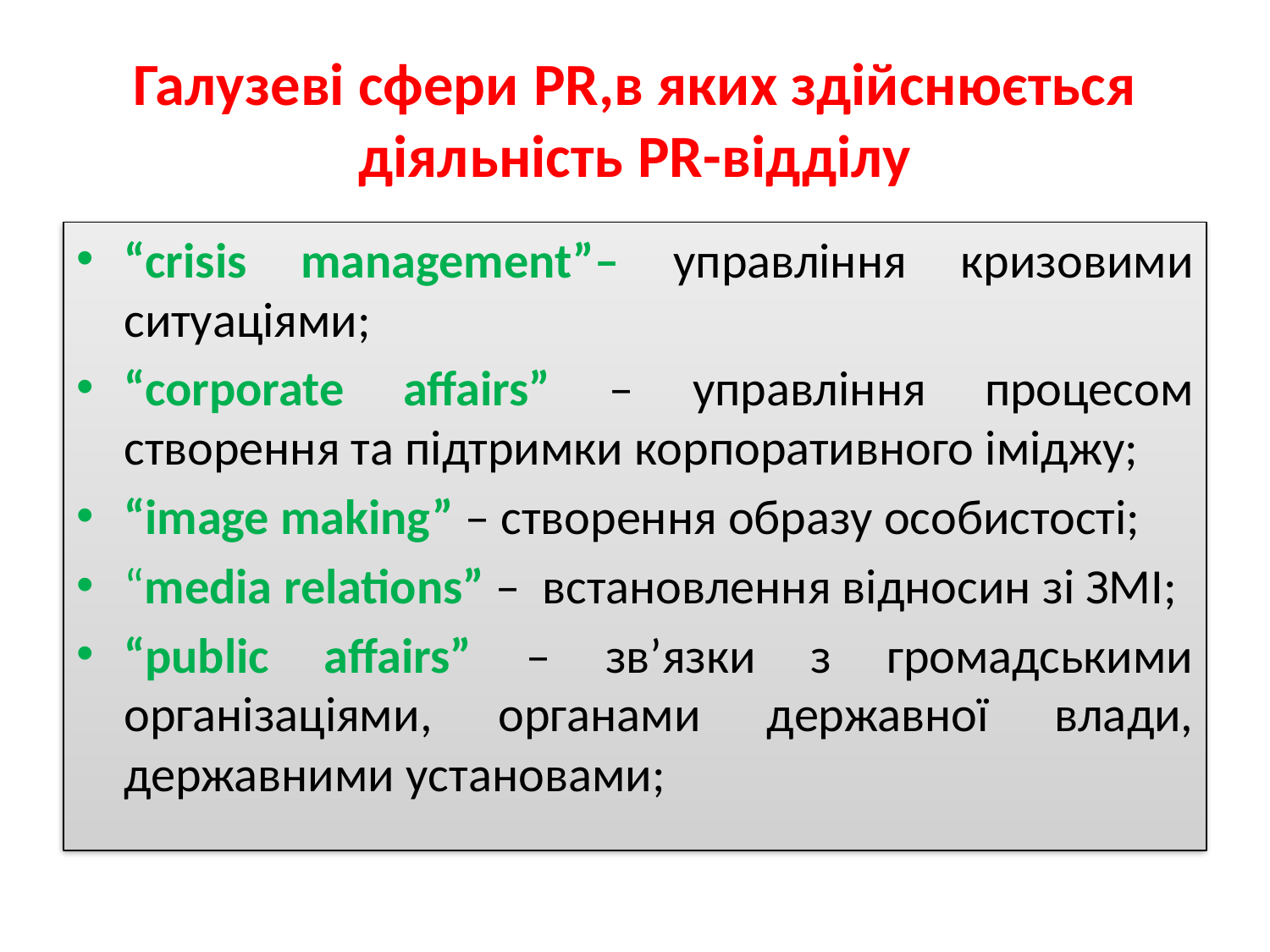

# Галузеві сфери PR,в яких здійснюється діяльність PR-відділу
“crisis management”– управління кризовими ситуаціями;
“corporate affairs” – управління процесом створення та підтримки корпоративного іміджу;
“image making” – створення образу особистості;
“media relations” –  встановлення відносин зі ЗМІ;
“public affairs” – зв’язки з громадськими організаціями, органами державної влади, державними установами;